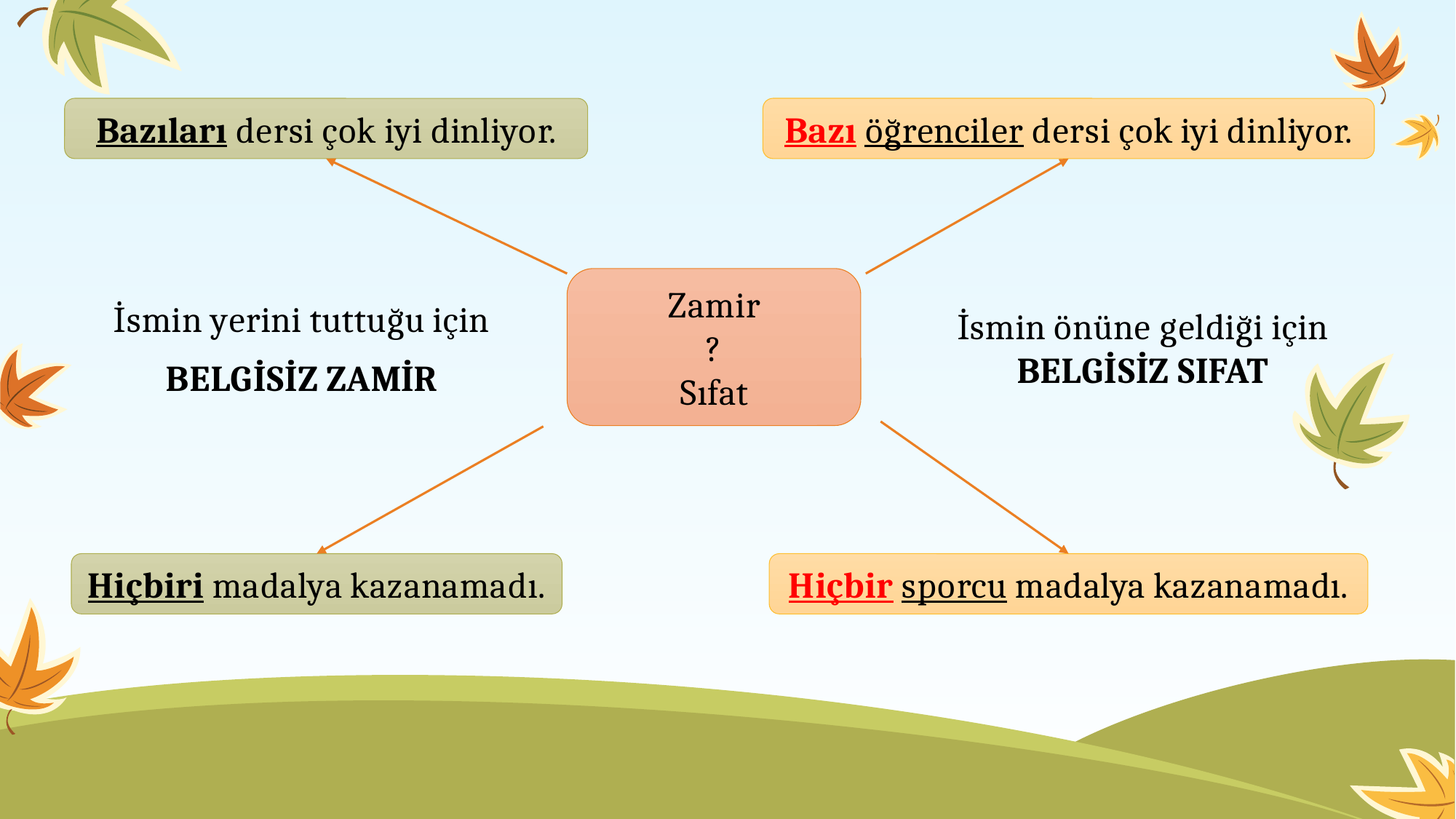

Bazıları dersi çok iyi dinliyor.
Bazı öğrenciler dersi çok iyi dinliyor.
İsmin önüne geldiği için BELGİSİZ SIFAT
Zamir
?
Sıfat
İsmin yerini tuttuğu için
BELGİSİZ ZAMİR
Hiçbiri madalya kazanamadı.
Hiçbir sporcu madalya kazanamadı.